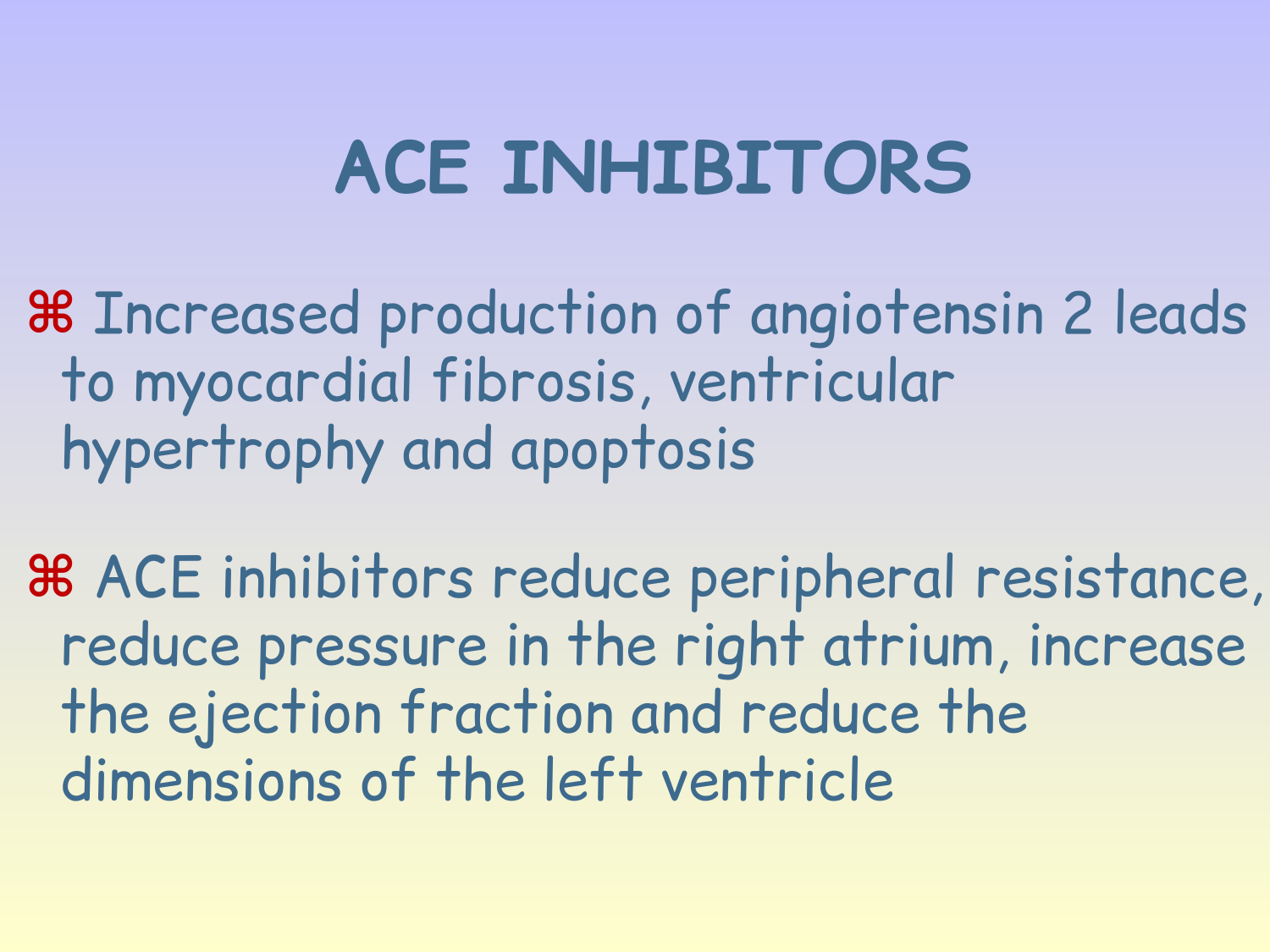

ACE INHIBITORS

 ⌘ Increased production of angiotensin 2 leads to myocardial fibrosis, ventricular hypertrophy and apoptosis

 ⌘ ACE inhibitors reduce peripheral resistance, reduce pressure in the right atrium, increase the ejection fraction and reduce the dimensions of the left ventricle

#